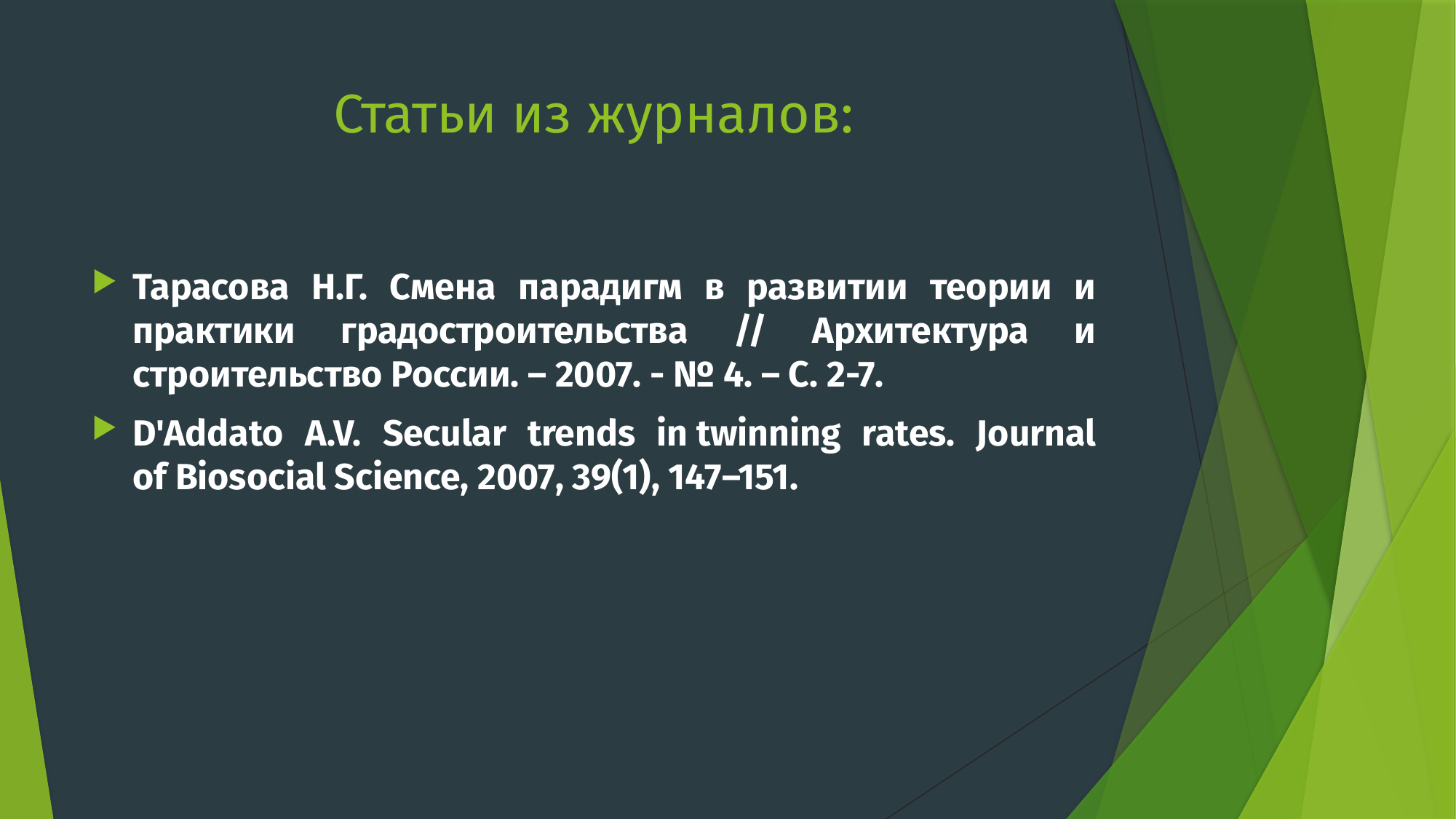

# Статьи из журналов:
Тарасова Н.Г. Смена парадигм в развитии теории и практики градостроительства // Архитектура и строительство России. – 2007. - № 4. – С. 2-7.
D'Addato A.V. Secular trends in twinning rates. Journal of Biosocial Science, 2007, 39(1), 147–151.